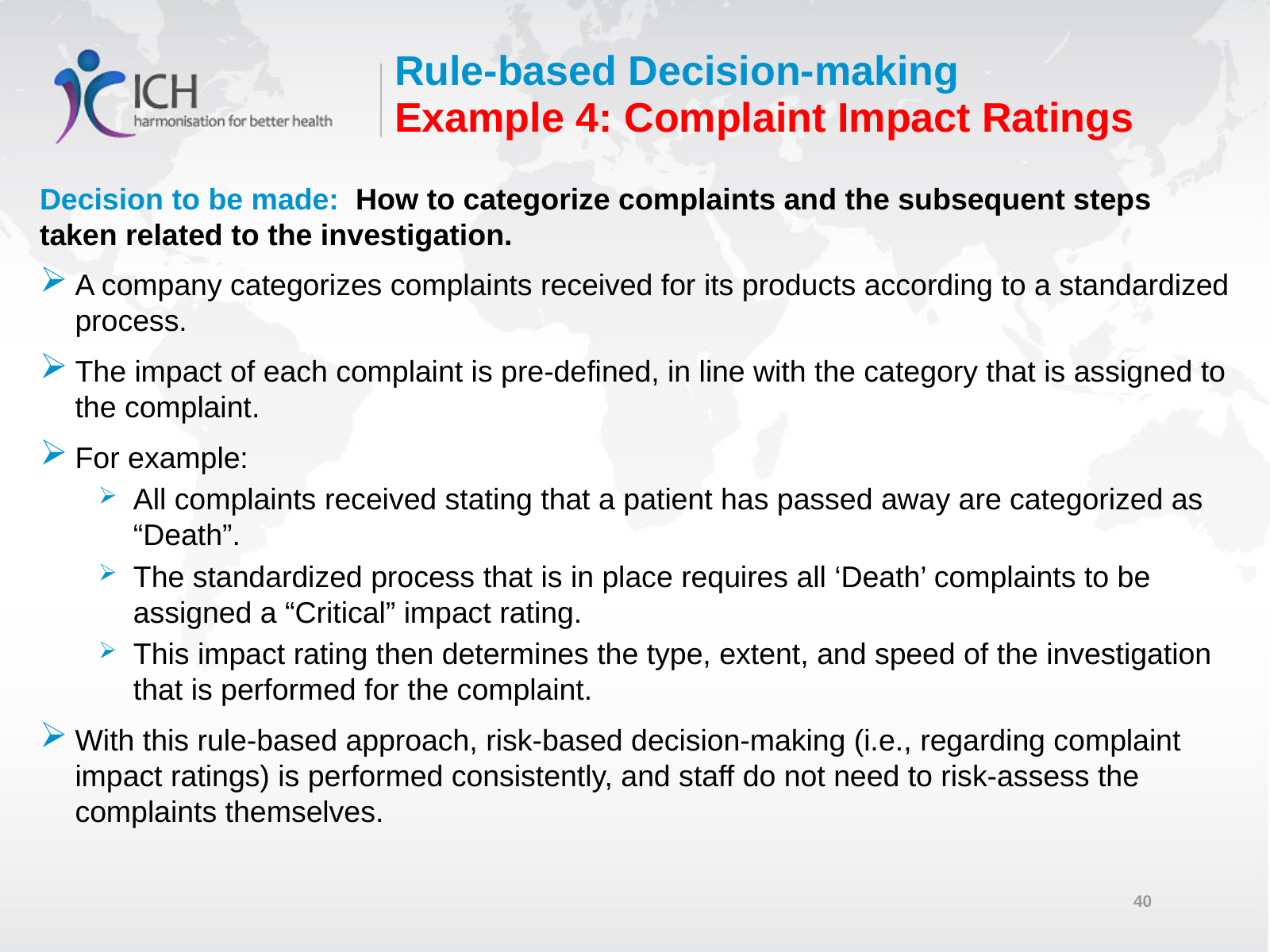

# Rule-based Decision-making Example 4: Complaint Impact Ratings
Decision to be made:  How to categorize complaints and the subsequent steps taken related to the investigation.
A company categorizes complaints received for its products according to a standardized process.
The impact of each complaint is pre-defined, in line with the category that is assigned to the complaint.
For example:
All complaints received stating that a patient has passed away are categorized as “Death”.
The standardized process that is in place requires all ‘Death’ complaints to be assigned a “Critical” impact rating.
This impact rating then determines the type, extent, and speed of the investigation that is performed for the complaint.
With this rule-based approach, risk-based decision-making (i.e., regarding complaint impact ratings) is performed consistently, and staff do not need to risk-assess the complaints themselves.